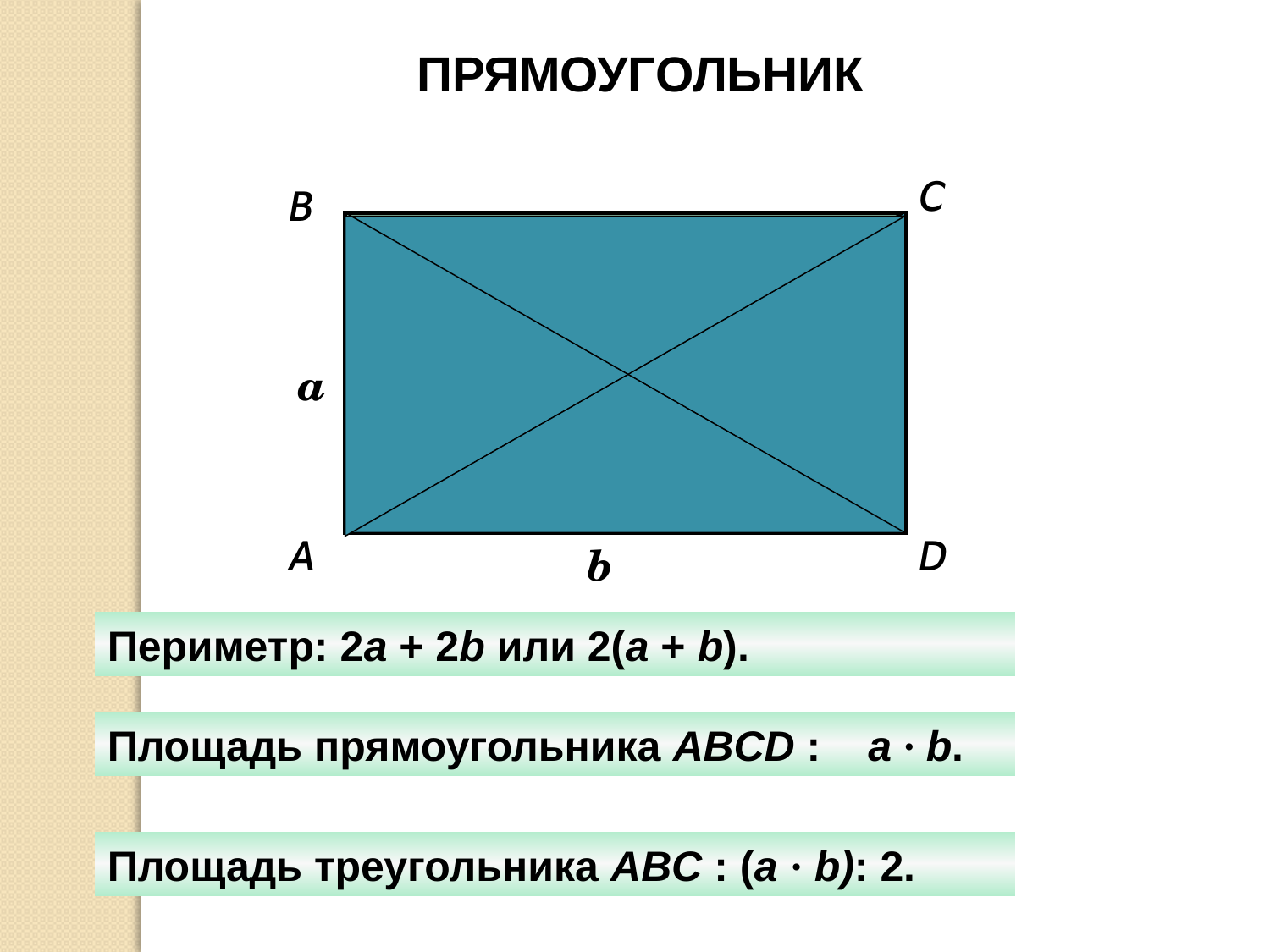

ПРЯМОУГОЛЬНИК
C
B

a
A
D
b
Периметр: 2а + 2b или 2(а + b).
Площадь прямоугольника АBCD :    а · b.
Площадь треугольника ABC : (а · b): 2.